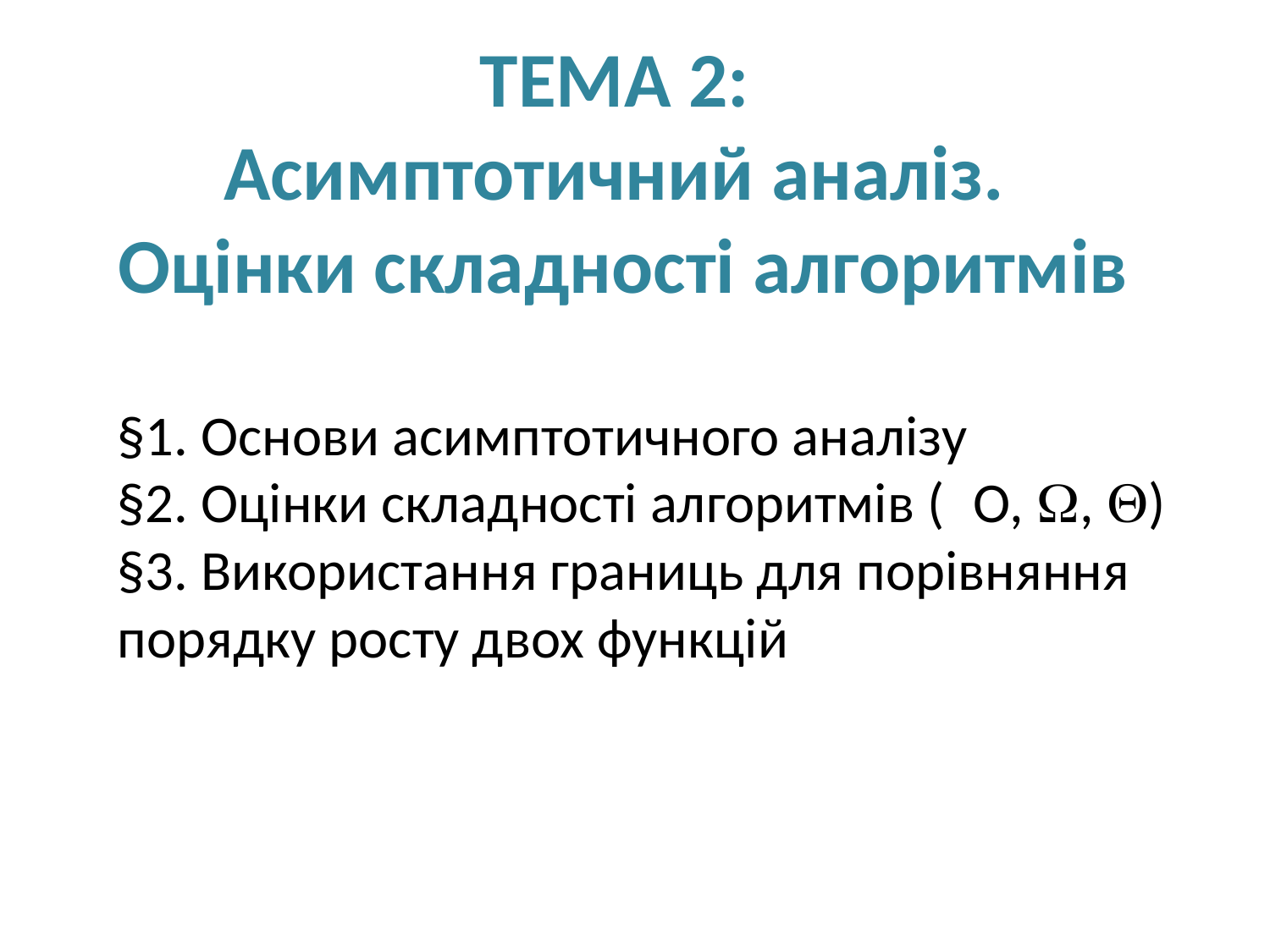

# ТЕМА 2: Асимптотичний аналіз. Оцінки складності алгоритмів
§1. Основи асимптотичного аналізу
§2. Оцінки складності алгоритмів ( О, Ω, Θ)
§3. Використання границь для порівняння порядку росту двох функцій